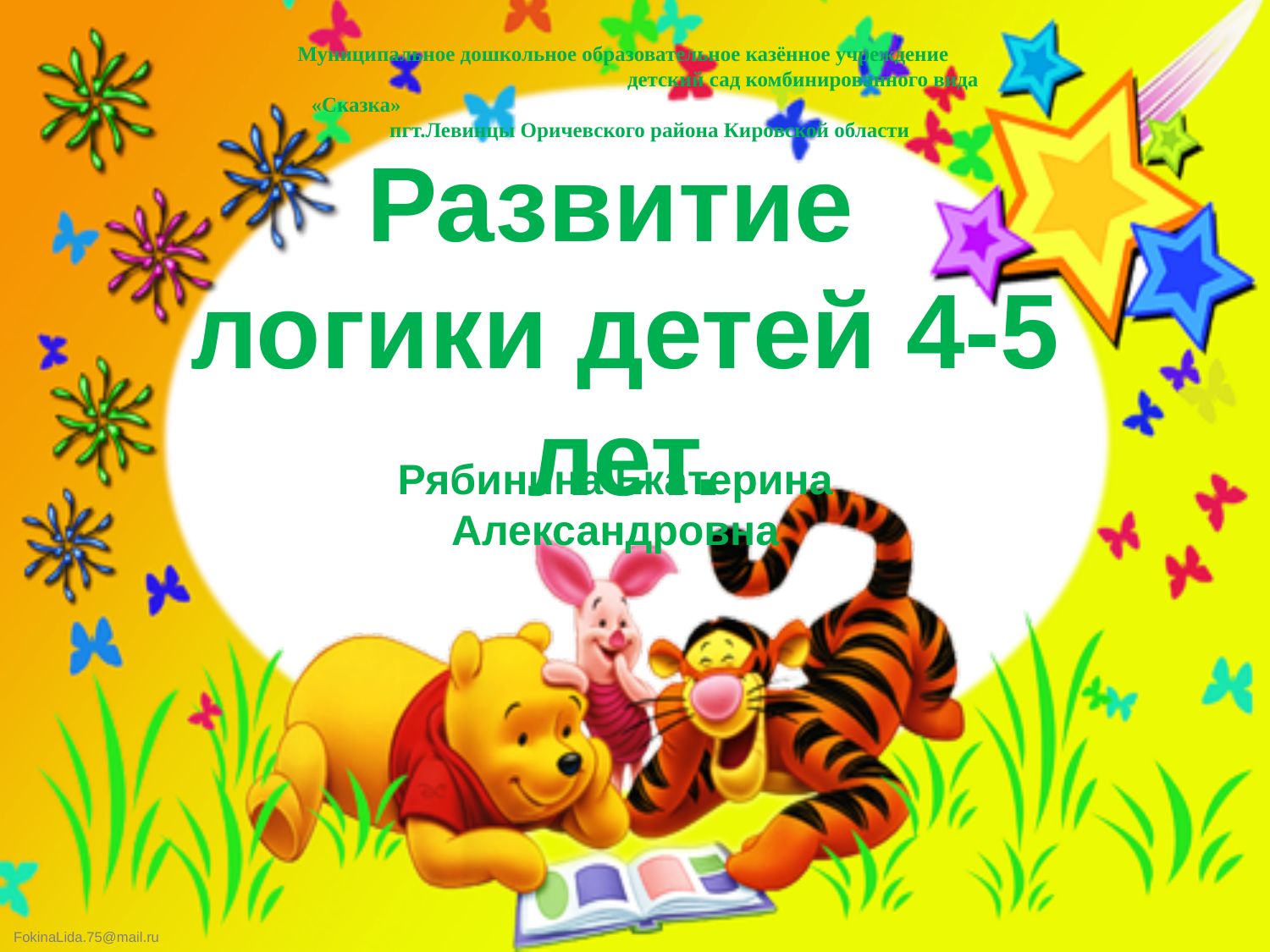

Муниципальное дошкольное образовательное казённое учреждение                                                                     детский сад комбинированного вида «Сказка»                                                                                                                пгт.Левинцы Оричевского района Кировской области
# Развитие логики детей 4-5 лет.
Рябинина Екатерина Александровна
FokinaLida.75@mail.ru